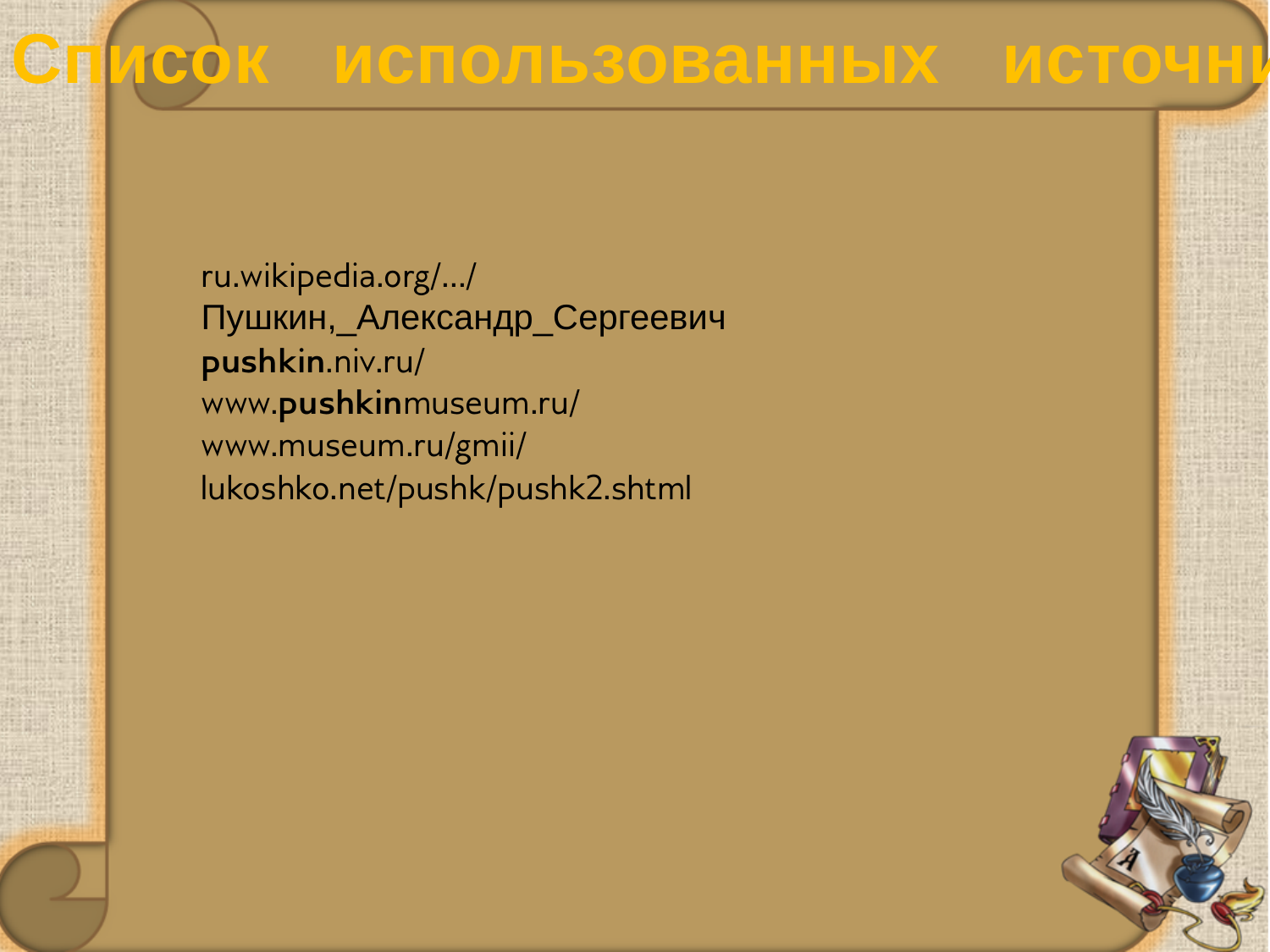

Список   использованных   источников
ru.wikipedia.org/.../Пушкин,_Александр_Сергеевич
pushkin.niv.ru/
www.pushkinmuseum.ru/
www.museum.ru/gmii/
lukoshko.net/pushk/pushk2.shtml